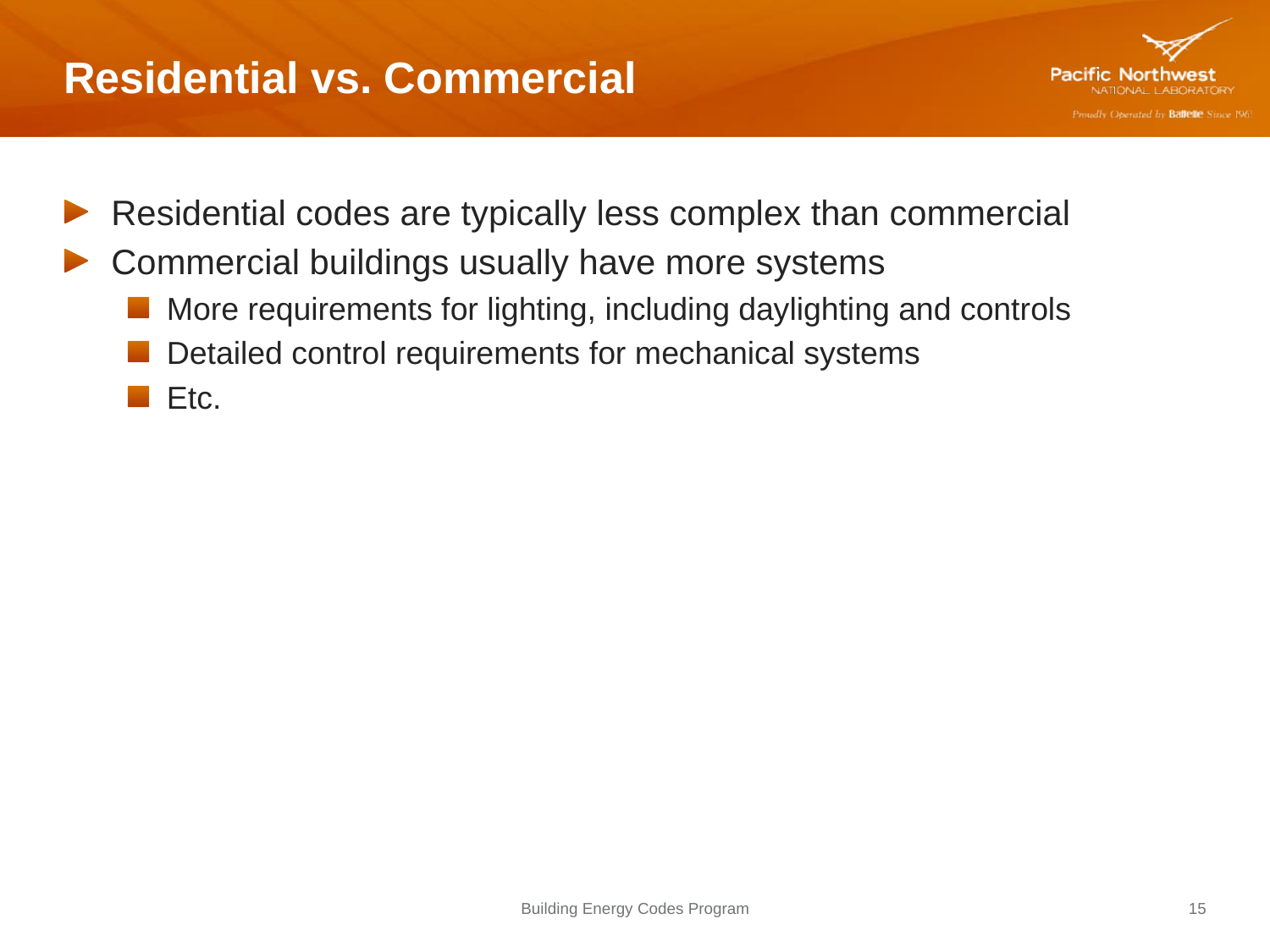

# Residential vs. Commercial
Residential codes are typically less complex than commercial
Commercial buildings usually have more systems
More requirements for lighting, including daylighting and controls
Detailed control requirements for mechanical systems
Etc.
Building Energy Codes Program
15